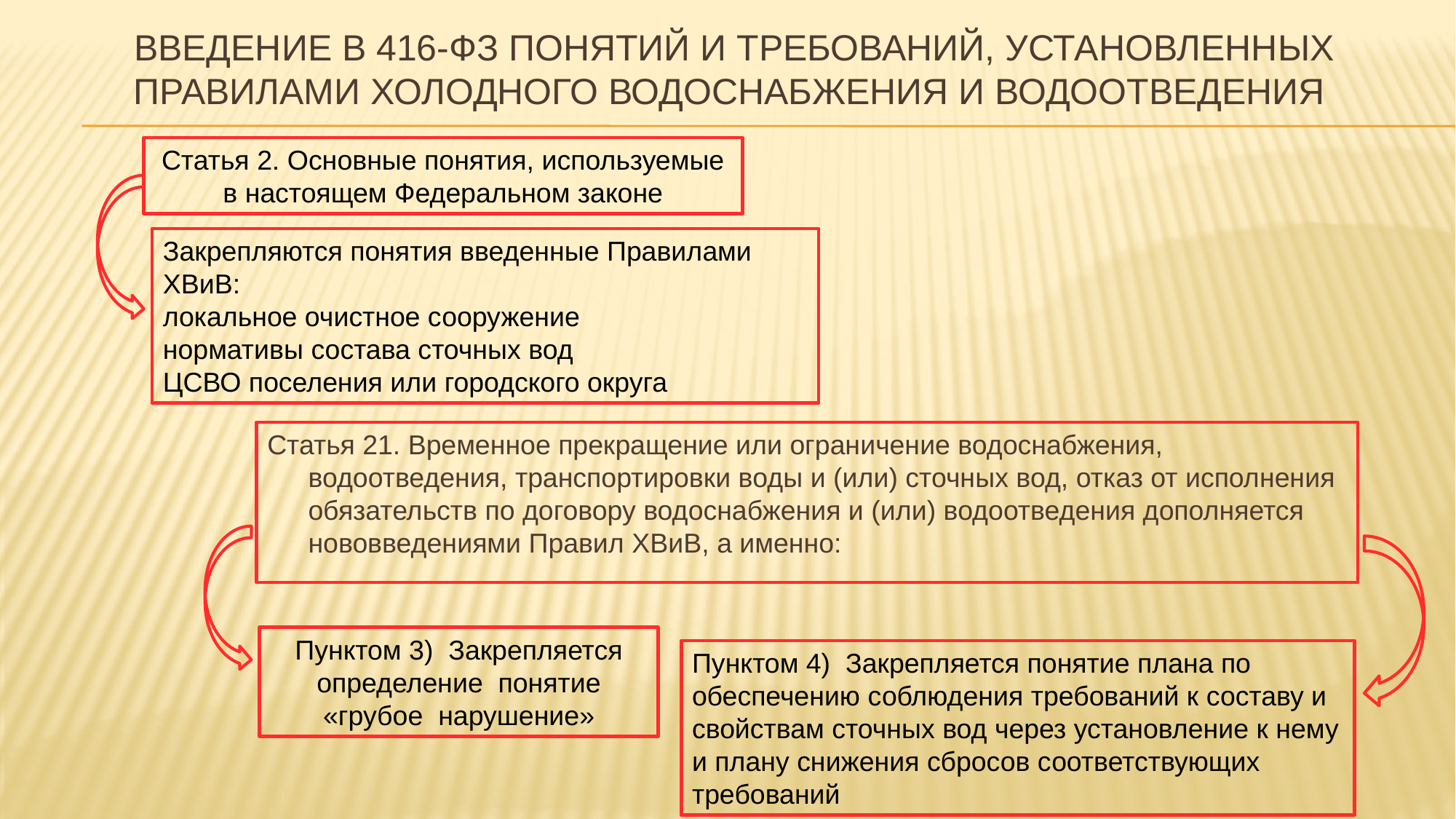

# Введение в 416-ФЗ понятий и требований, установленных Правилами холодного водоснабжения и водоотведения
Статья 2. Основные понятия, используемые в настоящем Федеральном законе

Закрепляются понятия введенные Правилами ХВиВ:
локальное очистное сооружение
нормативы состава сточных вод
ЦСВО поселения или городского округа
Статья 21. Временное прекращение или ограничение водоснабжения, водоотведения, транспортировки воды и (или) сточных вод, отказ от исполнения обязательств по договору водоснабжения и (или) водоотведения дополняется нововведениями Правил ХВиВ, а именно:

Пунктом 3)  Закрепляется определение  понятие «грубое  нарушение»
Пунктом 4)  Закрепляется понятие плана по обеспечению соблюдения требований к составу и свойствам сточных вод через установление к нему и плану снижения сбросов соответствующих требований